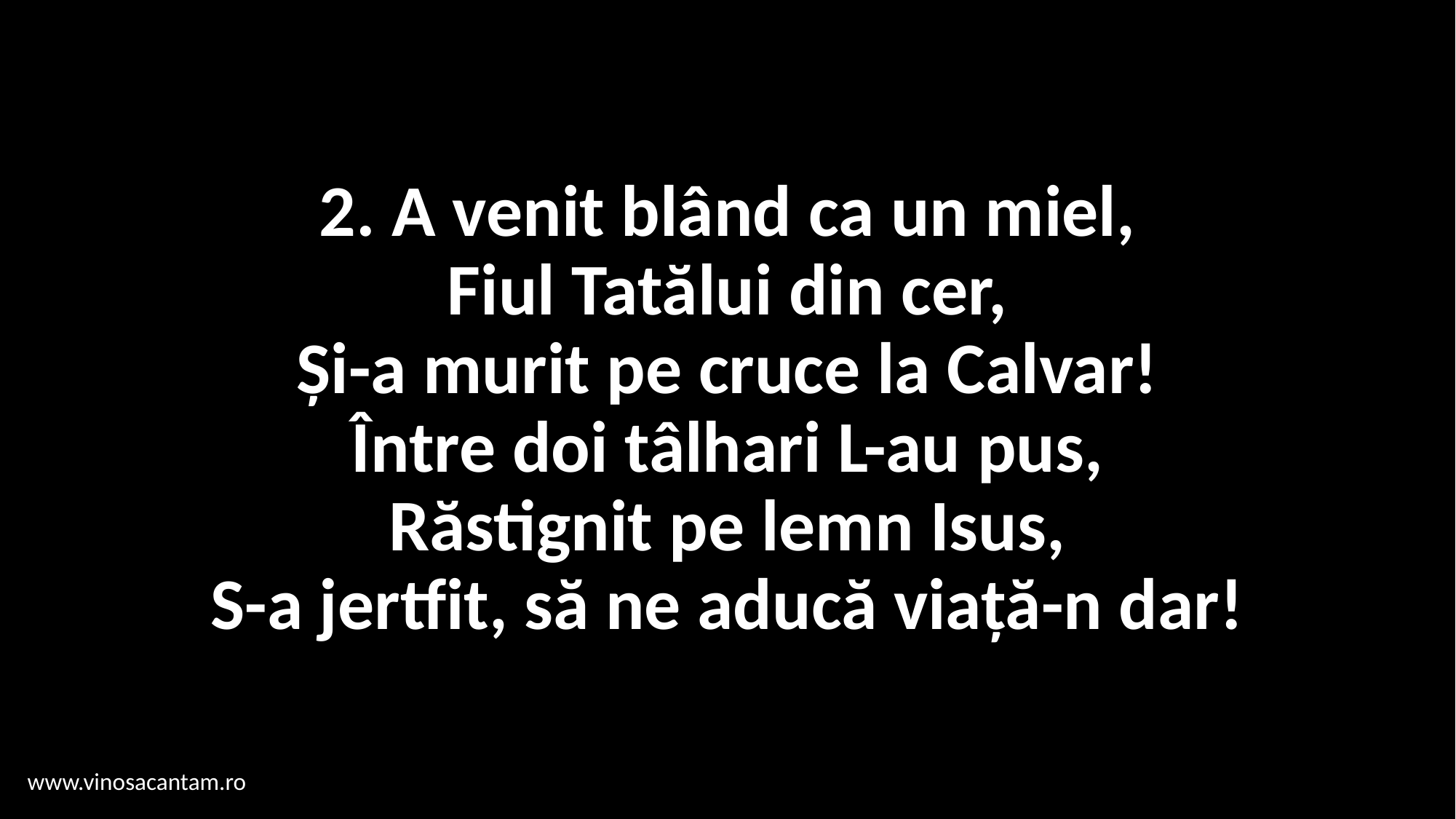

# 2. A venit blând ca un miel, Fiul Tatălui din cer, Și-a murit pe cruce la Calvar! Între doi tâlhari L-au pus, Răstignit pe lemn Isus, S-a jertfit, să ne aducă viață-n dar!
www.vinosacantam.ro